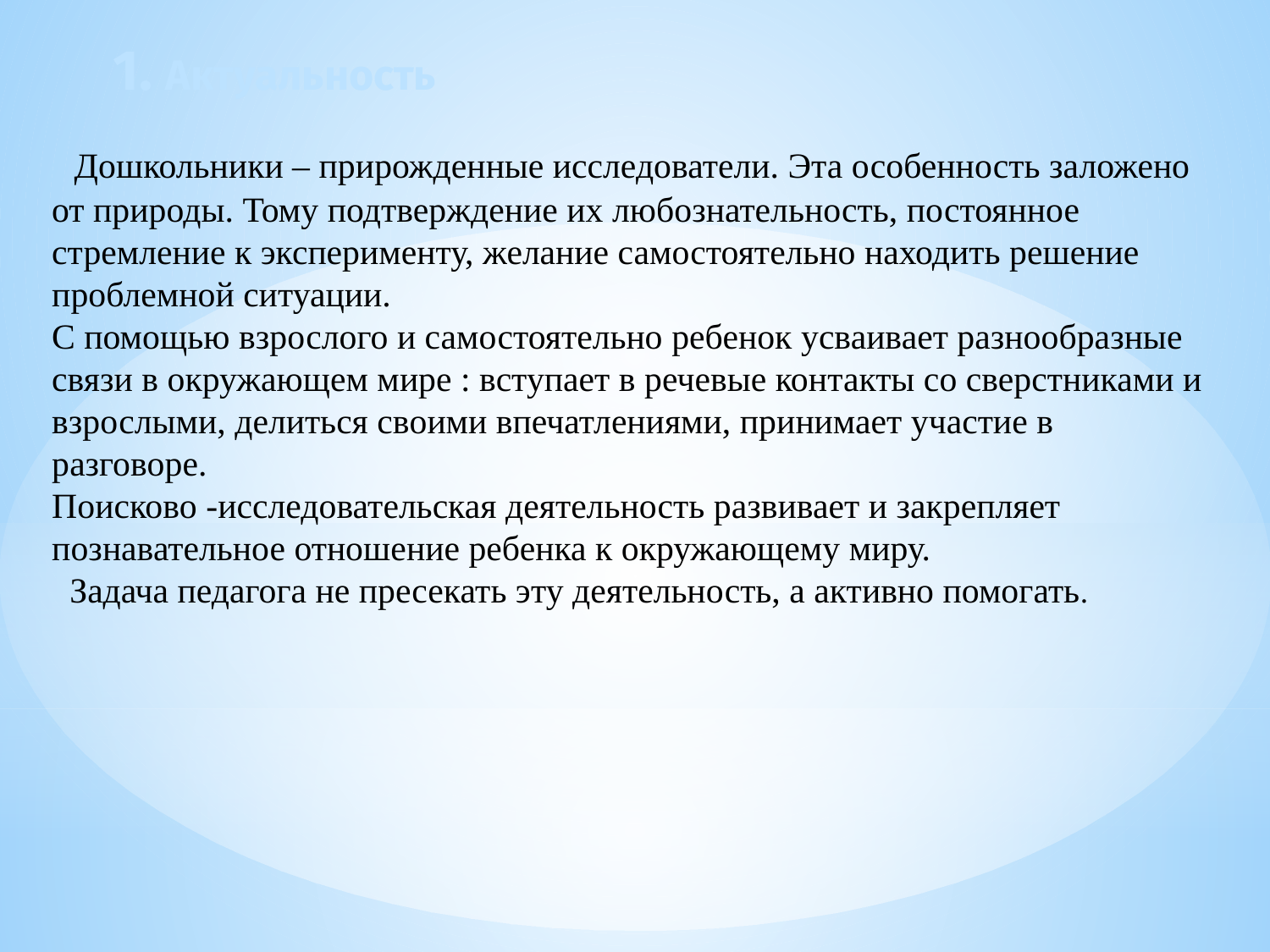

1. Актуальность
  Дошкольники – прирожденные исследователи. Эта особенность заложено от природы. Тому подтверждение их любознательность, постоянное стремление к эксперименту, желание самостоятельно находить решение проблемной ситуации.
С помощью взрослого и самостоятельно ребенок усваивает разнообразные связи в окружающем мире : вступает в речевые контакты со сверстниками и взрослыми, делиться своими впечатлениями, принимает участие в разговоре.
Поисково -исследовательская деятельность развивает и закрепляет познавательное отношение ребенка к окружающему миру.
  Задача педагога не пресекать эту деятельность, а активно помогать.